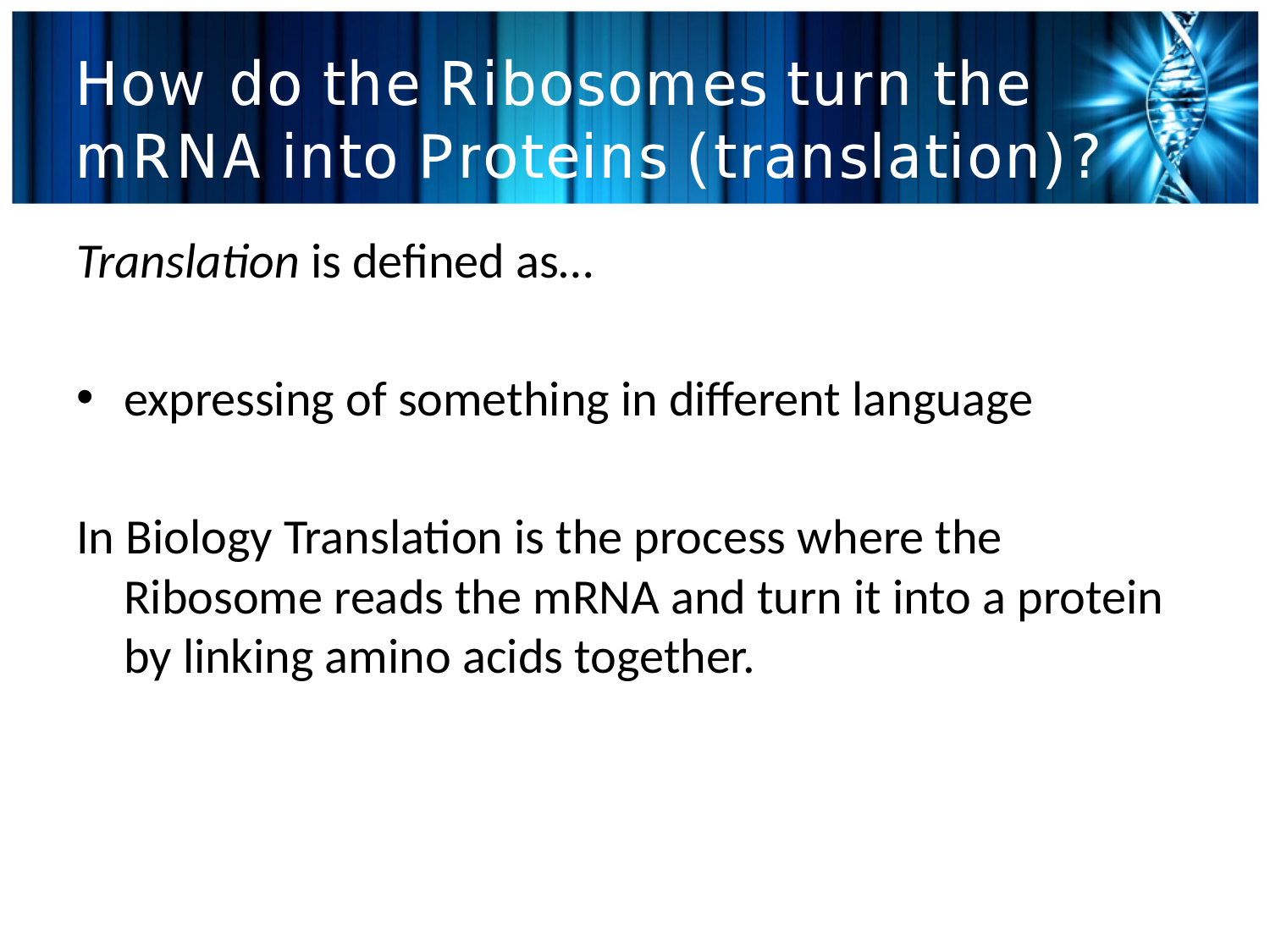

# How do the Ribosomes turn the mRNA into Proteins (translation)?
Translation is defined as…

expressing of something in different language

In Biology Translation is the process where the Ribosome reads the mRNA and turn it into a protein by linking amino acids together.